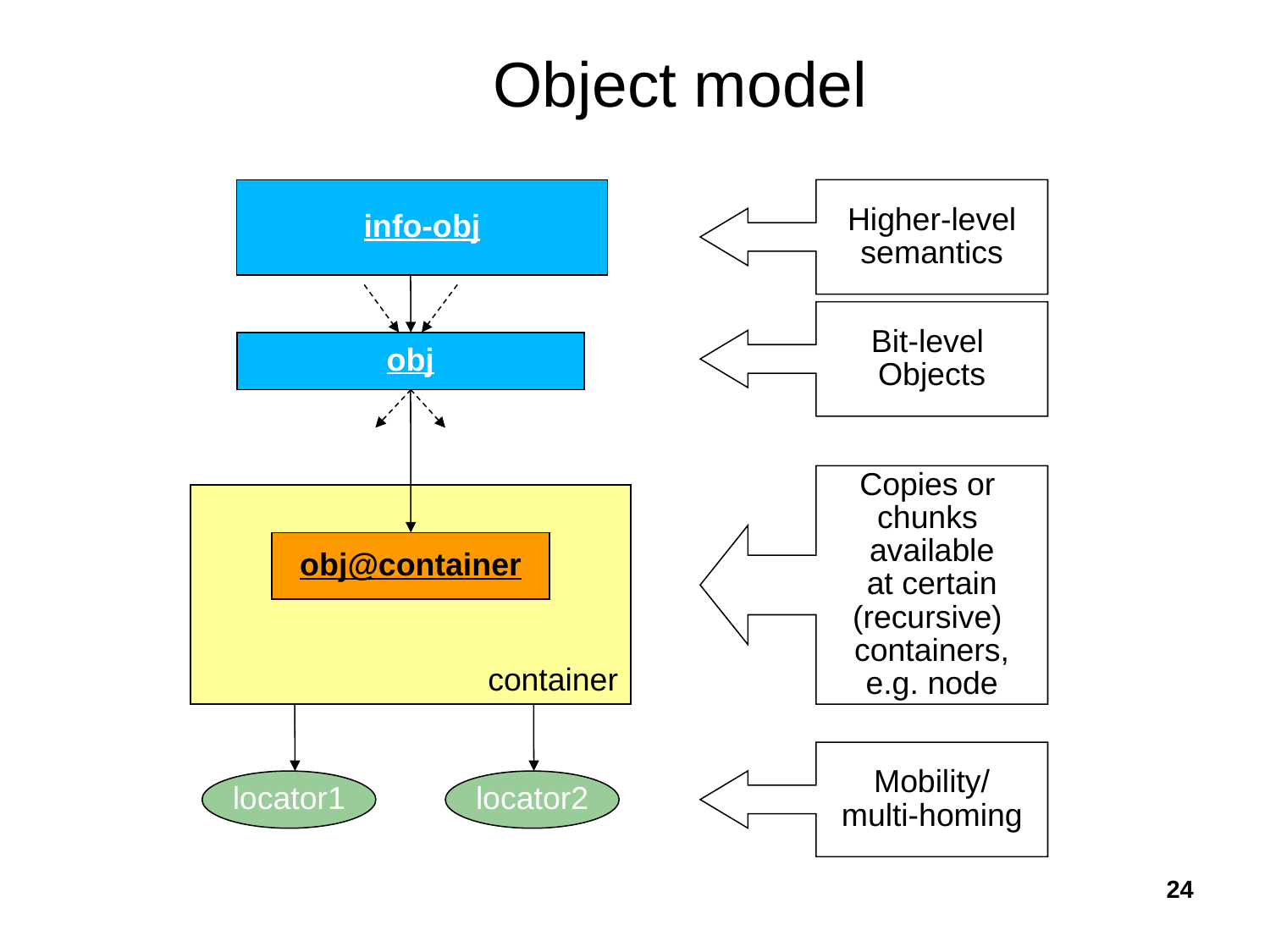

# Object model
info-obj
Higher-level
semantics

Bit-level
Objects
obj

Copies or
chunks
available
at certain
(recursive)
containers,
e.g. node
container
obj@container

Mobility/
multi-homing
locator1
locator2

24